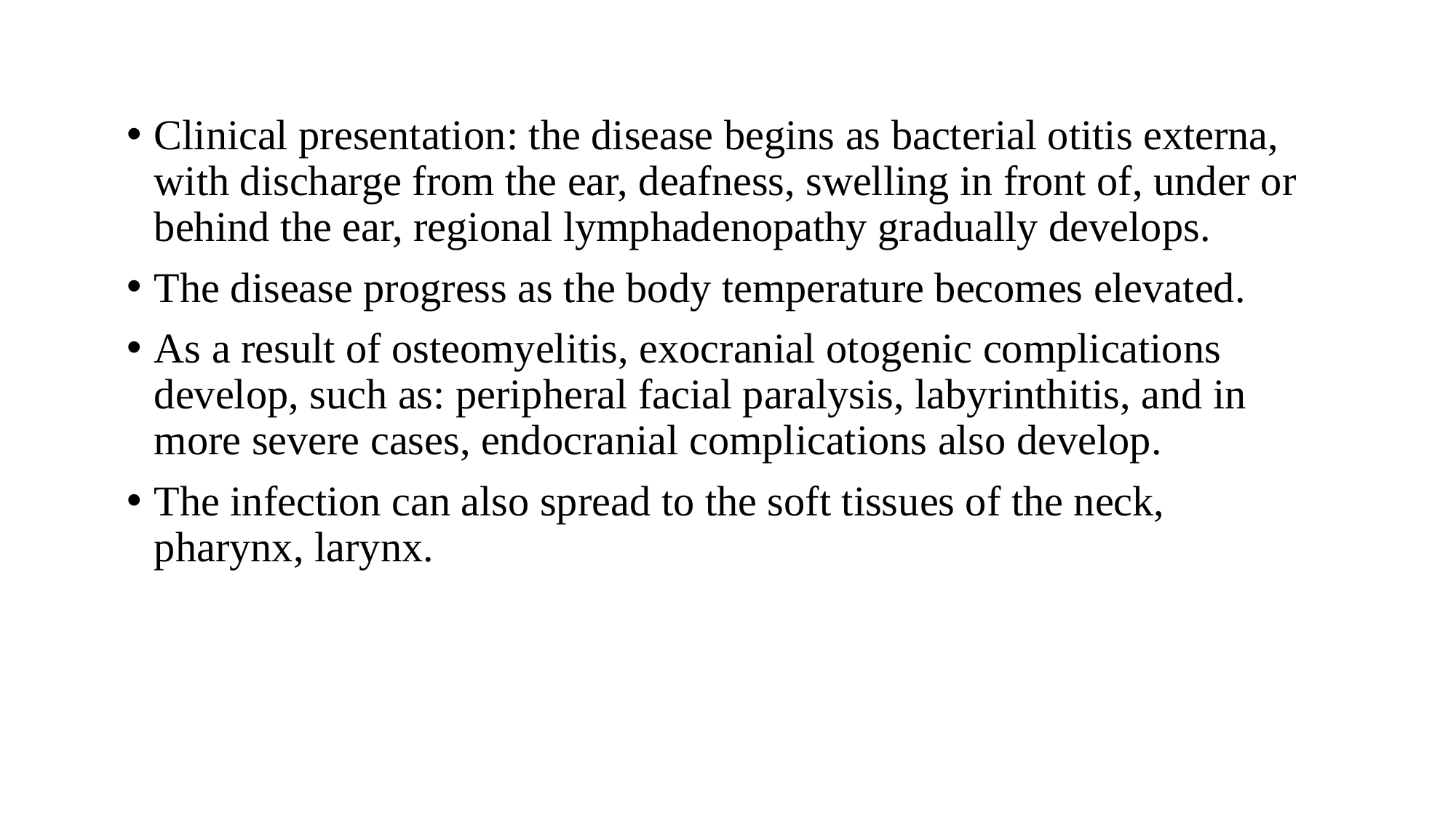

Clinical presentation: the disease begins as bacterial otitis externa, with discharge from the ear, deafness, swelling in front of, under or behind the ear, regional lymphadenopathy gradually develops.
The disease progress as the body temperature becomes elevated.
As a result of osteomyelitis, exocranial otogenic complications develop, such as: peripheral facial paralysis, labyrinthitis, and in more severe cases, endocranial complications also develop.
The infection can also spread to the soft tissues of the neck, pharynx, larynx.